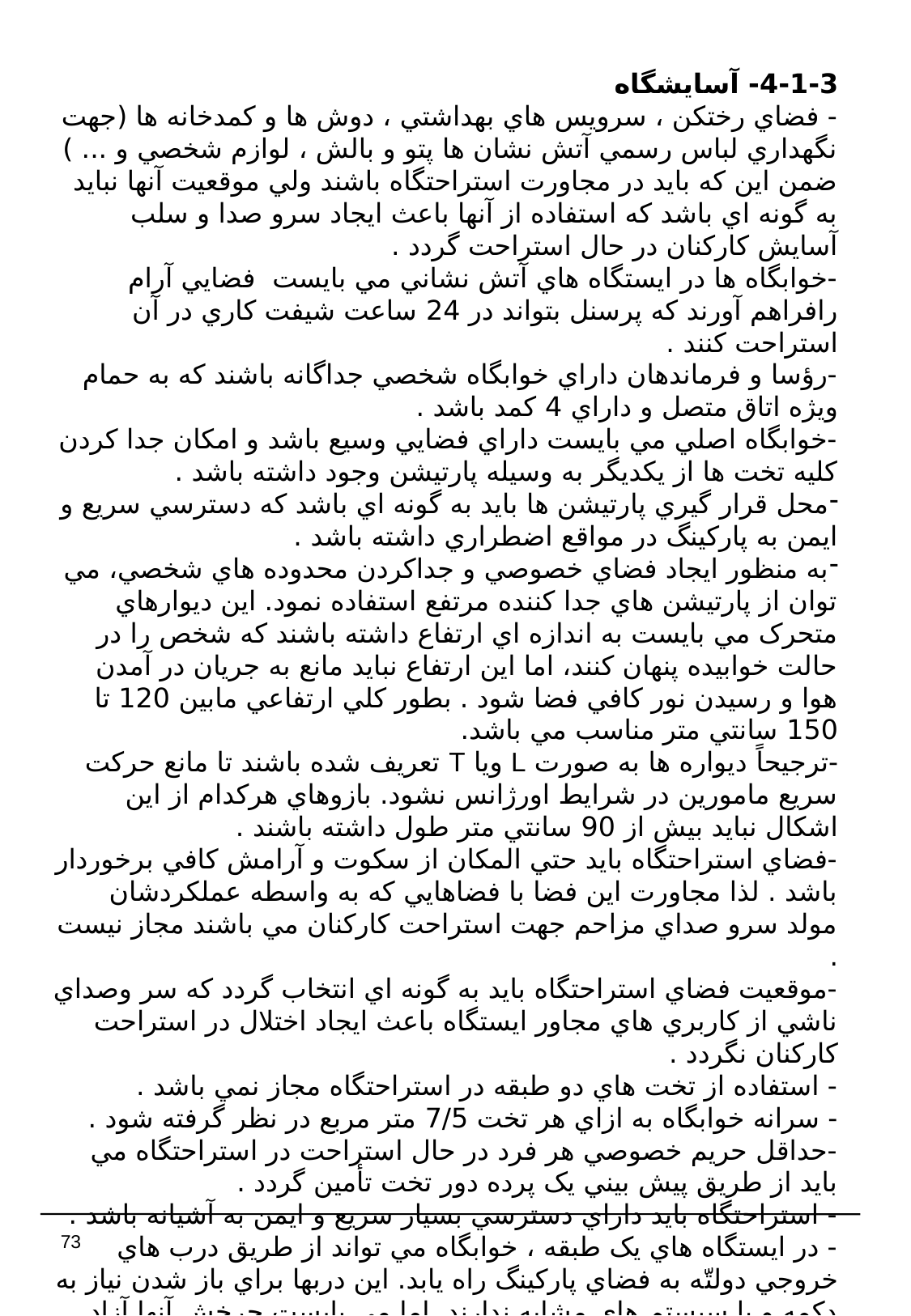

4-1-3- آسایشگاه
- فضاي رختکن ، سرويس هاي بهداشتي ، دوش ها و کمدخانه ها (جهت نگهداري لباس رسمي آتش نشان ها پتو و بالش ، لوازم شخصي و ... ) ضمن اين که بايد در مجاورت استراحتگاه باشند ولي موقعيت آنها نبايد به گونه اي باشد که استفاده از آنها باعث ايجاد سرو صدا و سلب آسايش کارکنان در حال استراحت گردد .
-خوابگاه ها در ايستگاه هاي آتش نشاني مي بايست  فضايي آرام رافراهم آورند که پرسنل بتواند در 24 ساعت شيفت کاري در آن استراحت کنند .
-رؤسا و فرماندهان داراي خوابگاه شخصي جداگانه باشند که به حمام ويژه اتاق متصل و داراي 4 کمد باشد .
-خوابگاه اصلي مي بايست داراي فضايي وسيع باشد و امکان جدا کردن کليه تخت ها از يکديگر به وسيله پارتيشن وجود داشته باشد .
محل قرار گيري پارتيشن ها بايد به گونه اي باشد که دسترسي سريع و ايمن به پارکينگ در مواقع اضطراري داشته باشد .
به منظور ايجاد فضاي خصوصي و جداکردن محدوده هاي شخصي، مي توان از پارتيشن هاي جدا کننده مرتفع استفاده نمود. اين ديوارهاي متحرک مي بايست به اندازه اي ارتفاع داشته باشند که شخص را در حالت خوابيده پنهان کنند، اما اين ارتفاع نبايد مانع به جريان در آمدن هوا و رسيدن نور کافي فضا شود . بطور کلي ارتفاعي مابين 120 تا 150 سانتي متر مناسب مي باشد.
-ترجيحاً ديواره ها به صورت L ويا T تعريف شده باشند تا مانع حرکت سريع مامورين در شرايط اورژانس نشود. بازوهاي هرکدام از اين اشکال نبايد بيش از 90 سانتي متر طول داشته باشند .
-فضاي استراحتگاه بايد حتي المکان از سکوت و آرامش کافي برخوردار باشد . لذا مجاورت اين فضا با فضاهايي که به واسطه عملکردشان مولد سرو صداي مزاحم جهت استراحت کارکنان مي باشند مجاز نيست .
-موقعيت فضاي استراحتگاه بايد به گونه اي انتخاب گردد که سر وصداي ناشي از کاربري هاي مجاور ايستگاه باعث ايجاد اختلال در استراحت کارکنان نگردد .
- استفاده از تخت هاي دو طبقه در استراحتگاه مجاز نمي باشد .
- سرانه خوابگاه به ازاي هر تخت 7/5 متر مربع در نظر گرفته شود .
-حداقل حريم خصوصي هر فرد در حال استراحت در استراحتگاه مي بايد از طريق پيش بيني يک پرده دور تخت تأمين گردد .
- استراحتگاه بايد داراي دسترسي بسيار سريع و ايمن به آشيانه باشد .
- در ايستگاه هاي يک طبقه ، خوابگاه مي تواند از طريق درب هاي خروجي دولتّه به فضاي پارکينگ راه يابد. اين دربها براي باز شدن نياز به دکمه و يا سيستم هاي مشابه ندارند. اما مي بايست چرخش آنها آزاد باشد و به صورت خودکار بسته شوند .

73